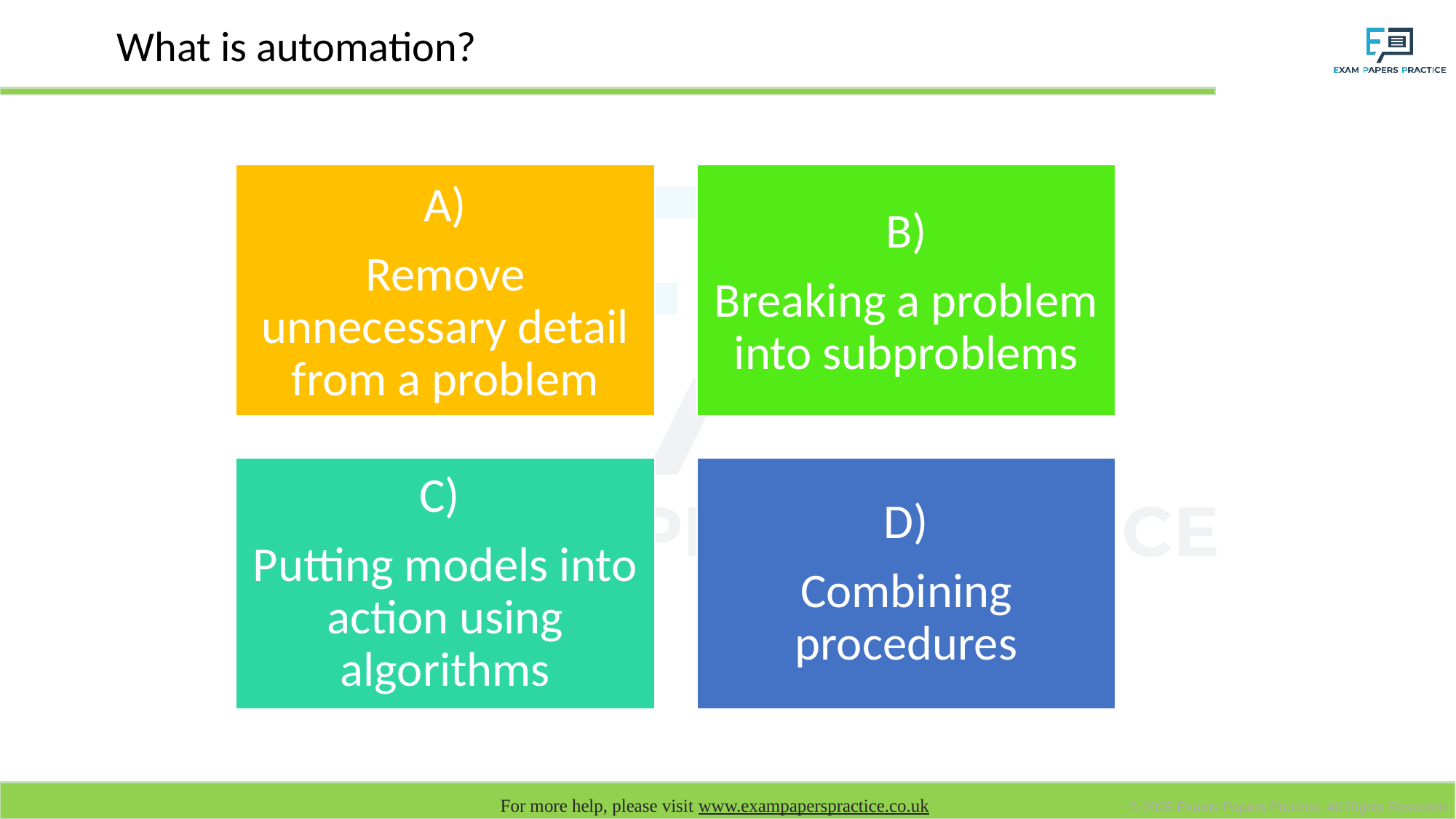

# What is automation?

A)
Remove unnecessary detail from a problem

B)
Breaking a problem into subproblems

C)
Putting models into action using algorithms
D)
Combining procedures